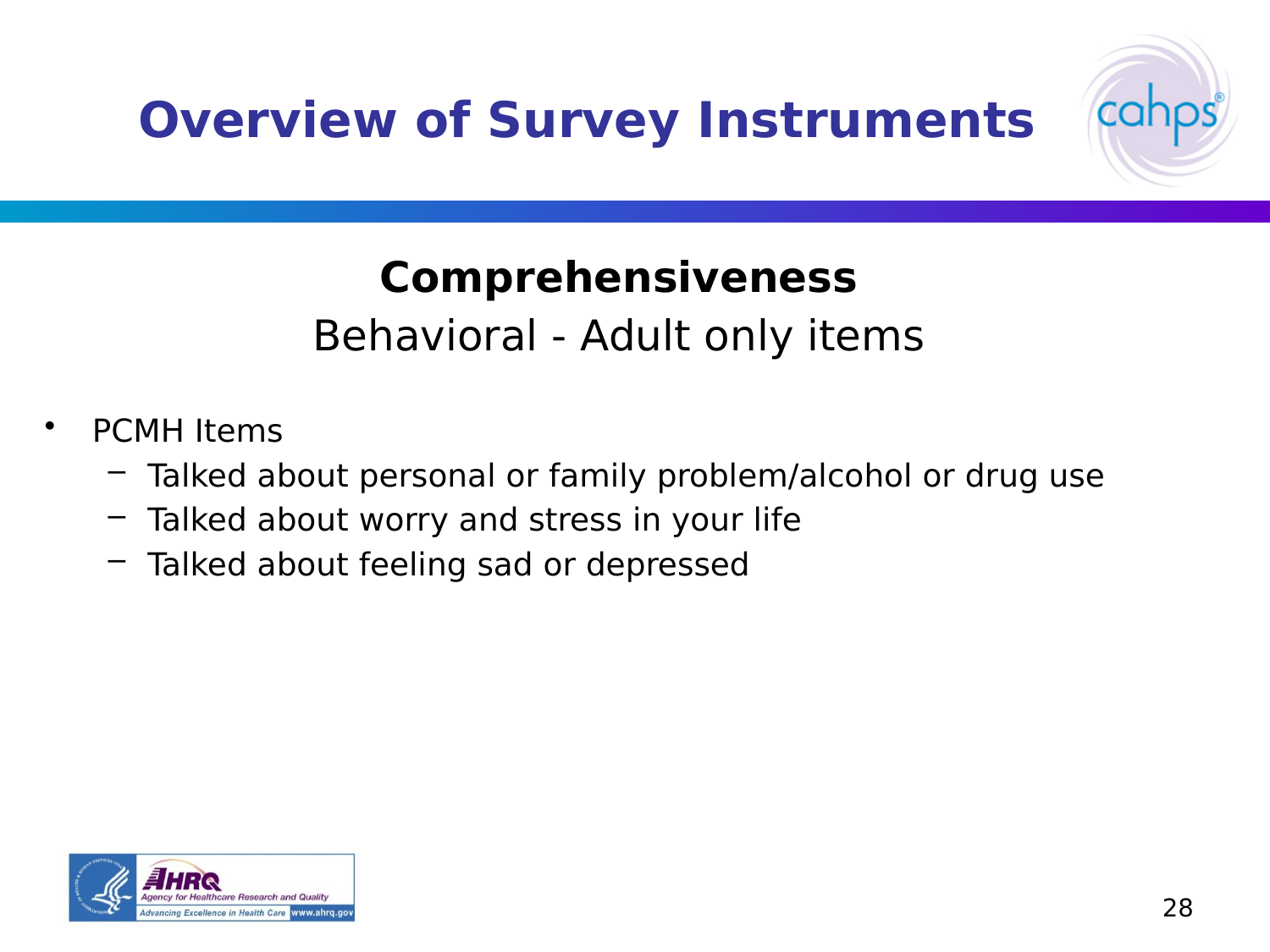

# Overview of Survey Instruments
Comprehensiveness
Behavioral - Adult only items

PCMH Items
Talked about personal or family problem/alcohol or drug use
Talked about worry and stress in your life
Talked about feeling sad or depressed

28